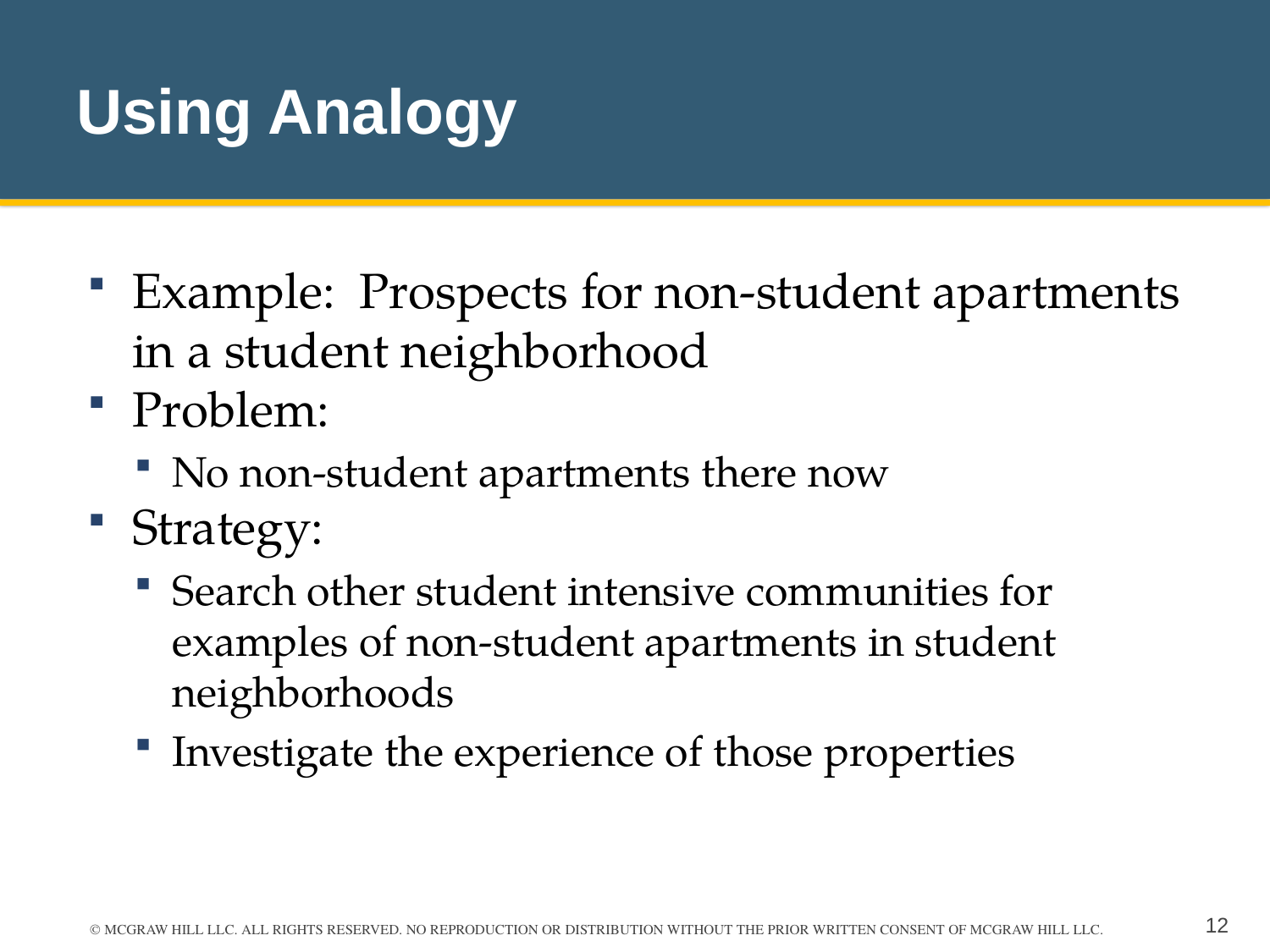

# Using Analogy
Example:  Prospects for non-student apartments in a student neighborhood
Problem:
No non-student apartments there now
Strategy:
Search other student intensive communities for examples of non-student apartments in student neighborhoods
Investigate the experience of those properties
© MCGRAW HILL LLC. ALL RIGHTS RESERVED. NO REPRODUCTION OR DISTRIBUTION WITHOUT THE PRIOR WRITTEN CONSENT OF MCGRAW HILL LLC.
12